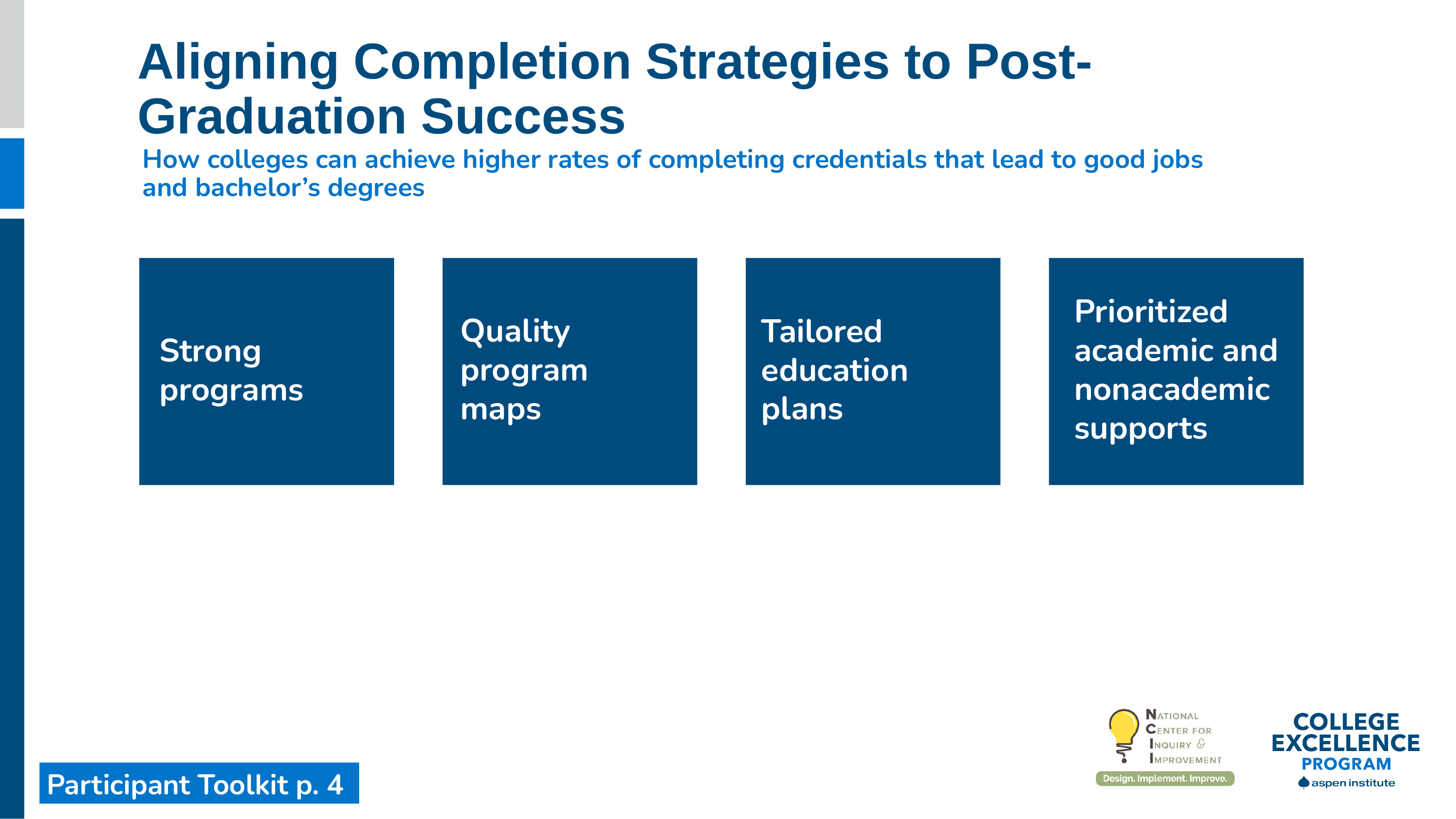

Aligning Completion Strategies to Post-Graduation Success
How colleges can achieve higher rates of completing credentials that lead to good jobs and bachelor’s degrees

Prioritized academic and nonacademic supports
Quality program maps
Tailored education plans
Strong programs
Participant Toolkit p. 4